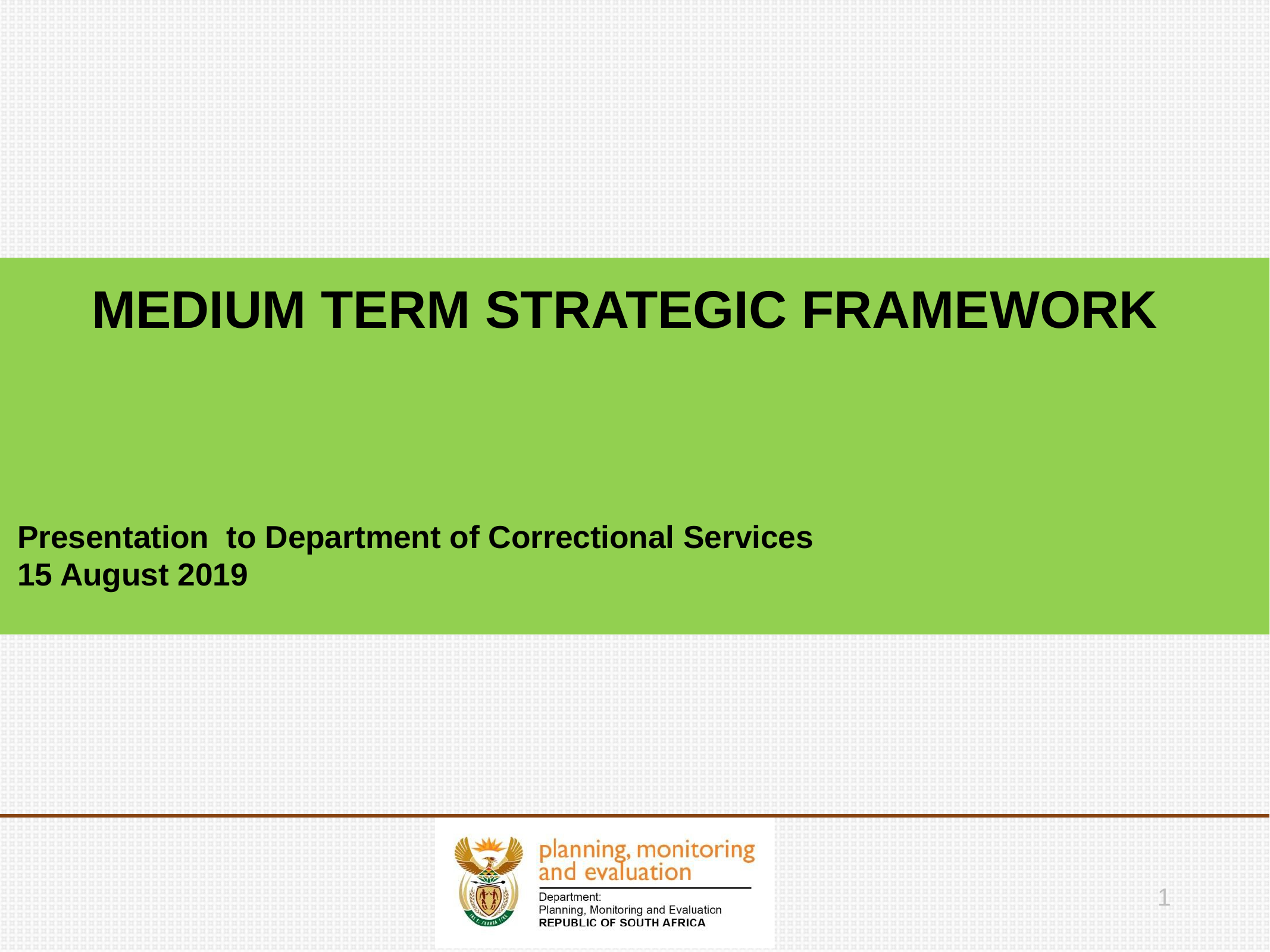

MEDIUM TERM STRATEGIC FRAMEWORK

Presentation  to Department of Correctional Services
15 August 2019

1